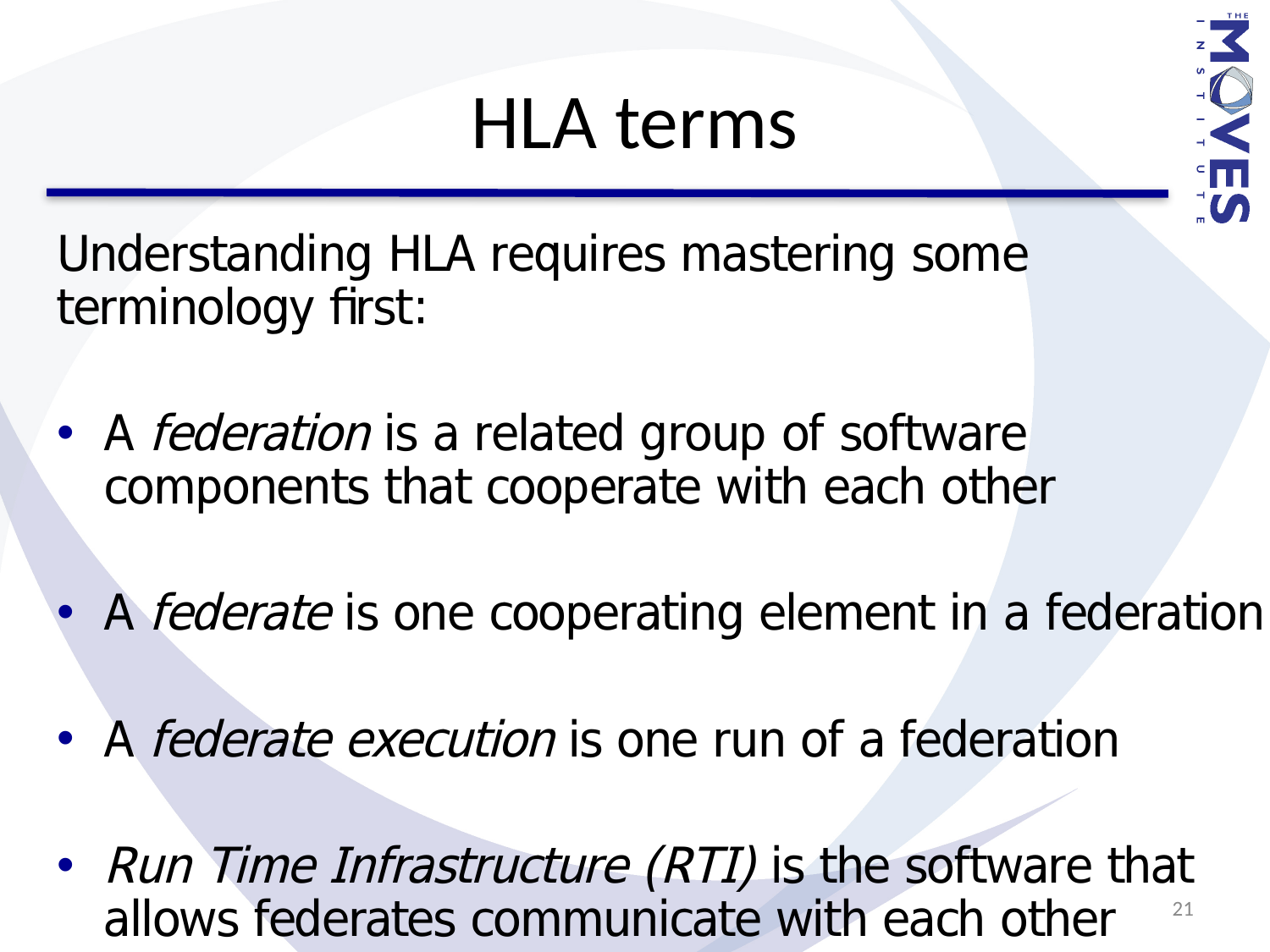

# HLA terms
Understanding HLA requires mastering some terminology first:

A federation is a related group of software components that cooperate with each other

A federate is one cooperating element in a federation

A federate execution is one run of a federation

Run Time Infrastructure (RTI) is the software that allows federates communicate with each other
21